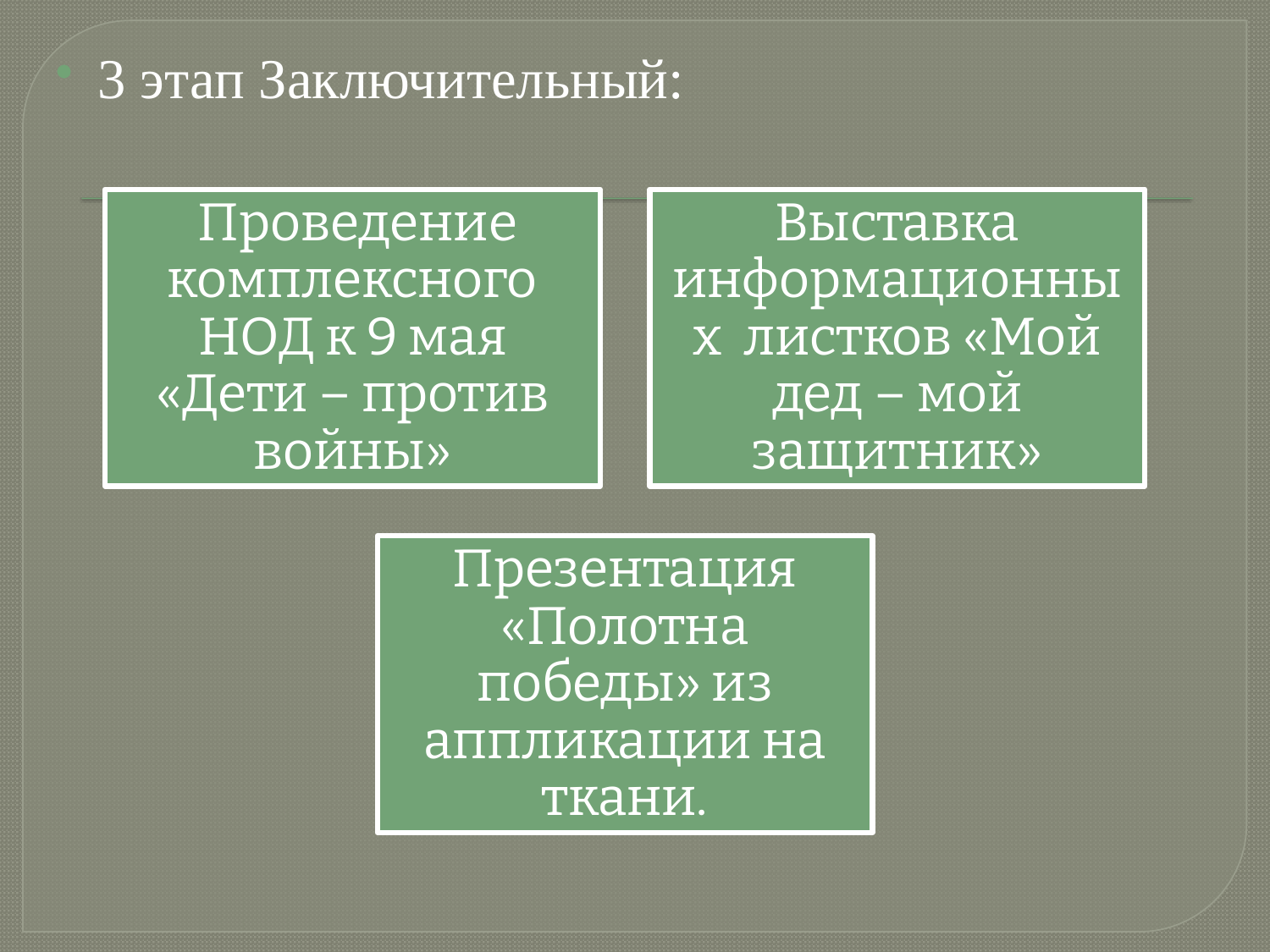

3 этап Заключительный:

 Проведение комплексного НОД к 9 мая «Дети – против войны»
Выставка информационных  листков «Мой дед – мой защитник»
Презентация «Полотна победы» из аппликации на ткани.